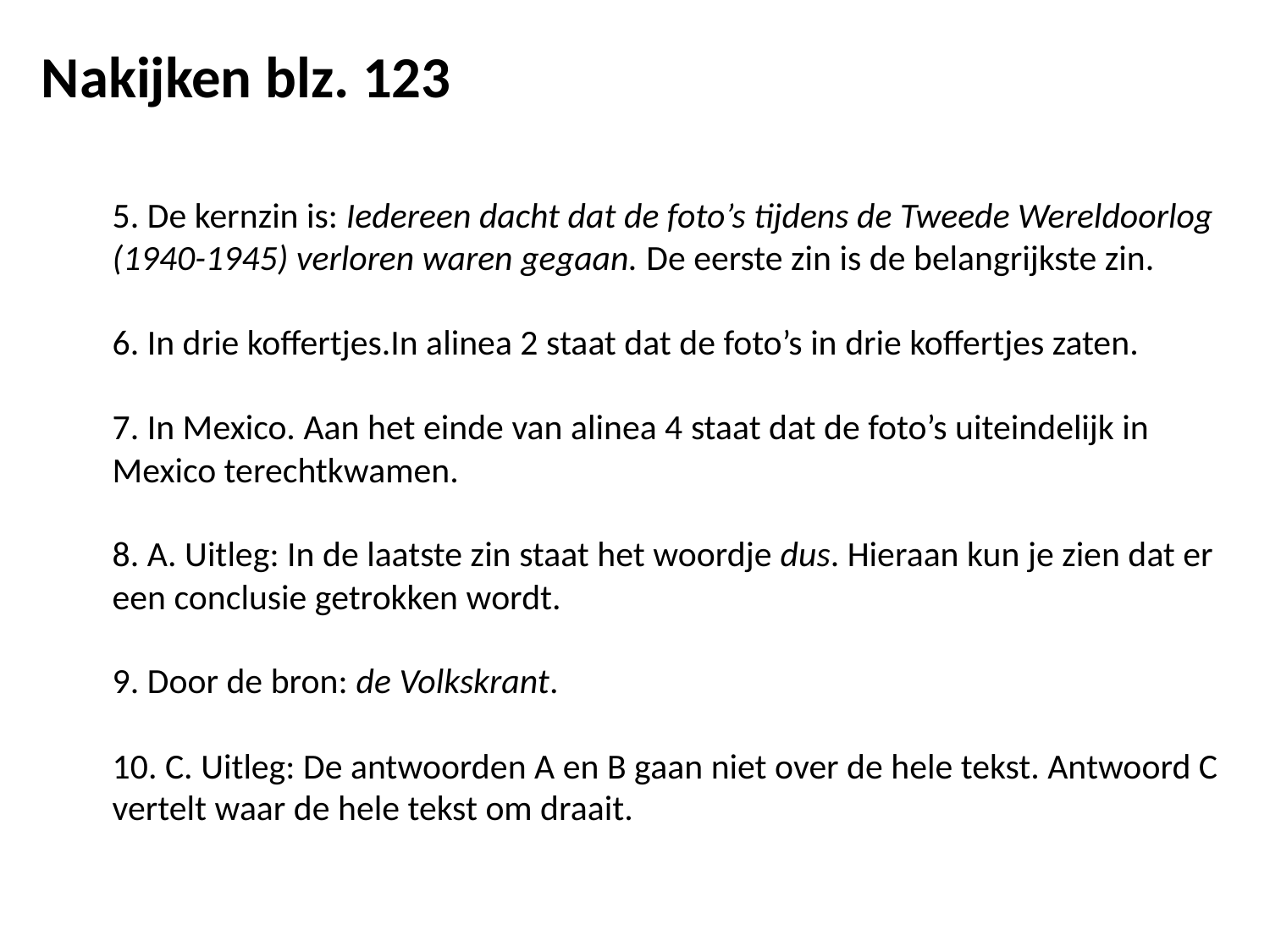

Nakijken blz. 123
5. De kernzin is: Iedereen dacht dat de foto’s tijdens de Tweede Wereldoorlog (1940-1945) verloren waren gegaan. De eerste zin is de belangrijkste zin.

6. In drie koffertjes.In alinea 2 staat dat de foto’s in drie koffertjes zaten.

7. In Mexico. Aan het einde van alinea 4 staat dat de foto’s uiteindelijk in Mexico terechtkwamen.

8. A. Uitleg: In de laatste zin staat het woordje dus. Hieraan kun je zien dat er een conclusie getrokken wordt.

9. Door de bron: de Volkskrant.

10. C. Uitleg: De antwoorden A en B gaan niet over de hele tekst. Antwoord C vertelt waar de hele tekst om draait.